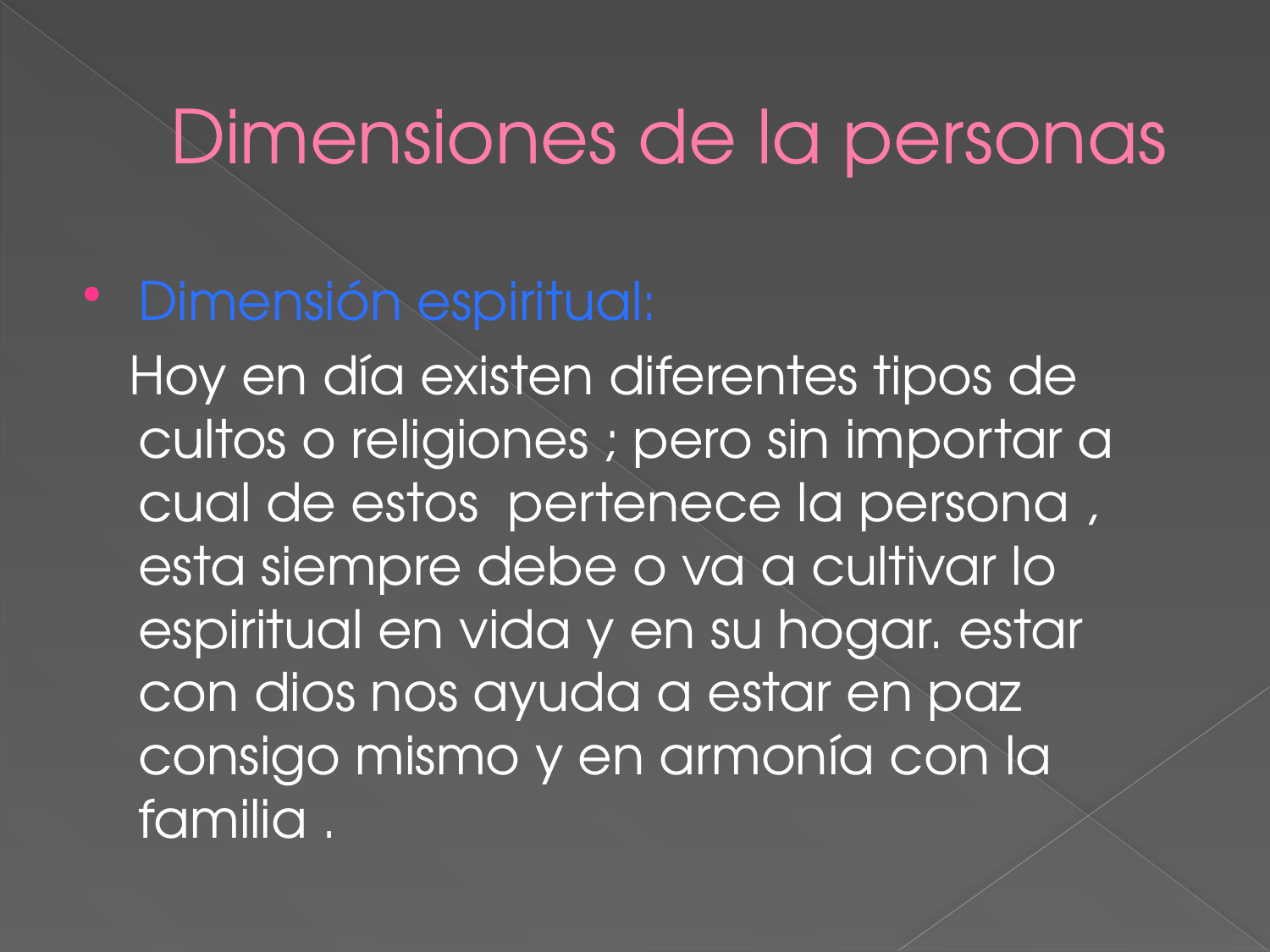

# Dimensiones de la personas
Dimensión espiritual:
   Hoy en día existen diferentes tipos de cultos o religiones ; pero sin importar a cual de estos  pertenece la persona , esta siempre debe o va a cultivar lo espiritual en vida y en su hogar. estar con dios nos ayuda a estar en paz consigo mismo y en armonía con la familia .